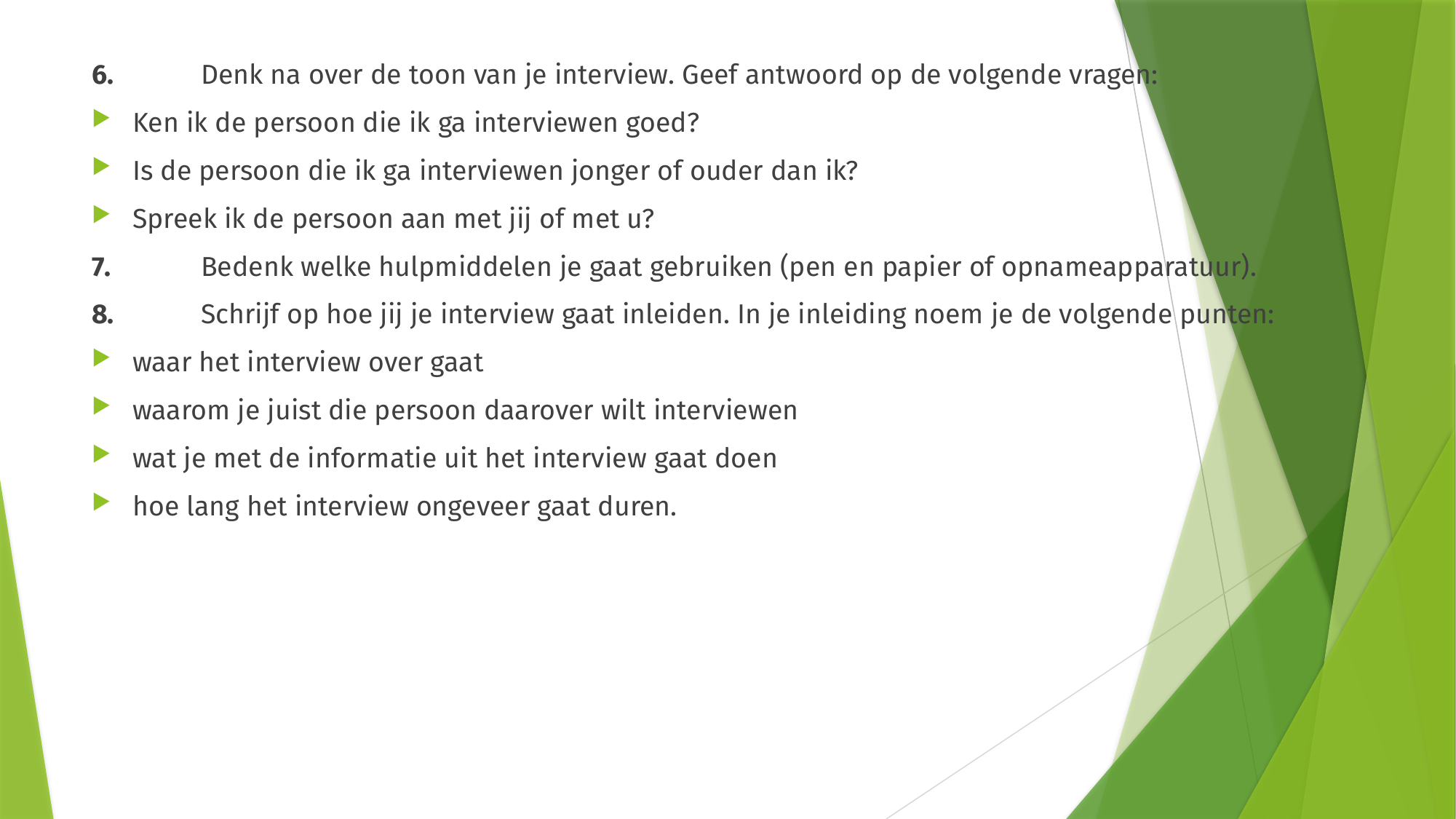

6.	Denk na over de toon van je interview. Geef antwoord op de volgende vragen:
Ken ik de persoon die ik ga interviewen goed?
Is de persoon die ik ga interviewen jonger of ouder dan ik?
Spreek ik de persoon aan met jij of met u?
7.	Bedenk welke hulpmiddelen je gaat gebruiken (pen en papier of opnameapparatuur).
8.	Schrijf op hoe jij je interview gaat inleiden. In je inleiding noem je de volgende punten:
waar het interview over gaat
waarom je juist die persoon daarover wilt interviewen
wat je met de informatie uit het interview gaat doen
hoe lang het interview ongeveer gaat duren.
#